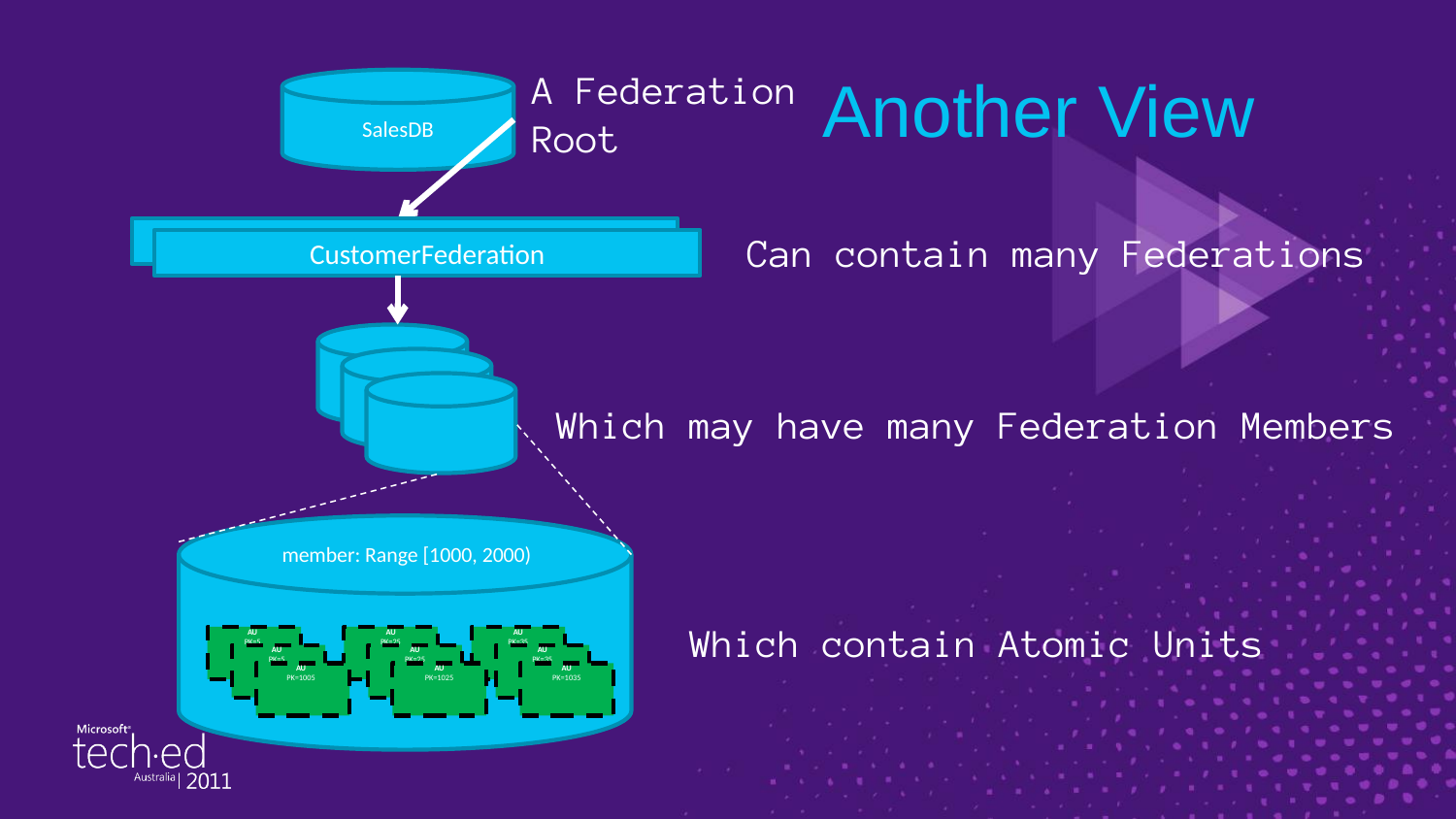

# Another View
A Federation
Root
SalesDB
CustomerFederation
CustomerFederation
Can contain many Federations

Which may have many Federation Members

member: Range [1000, 2000)
Which contain Atomic Units

AU
PK=5
AU
PK=25
AU
PK=35

AU
PK=5
AU
PK=25
AU
PK=35

AU
PK=1005
AU
PK=1025
AU
PK=1035